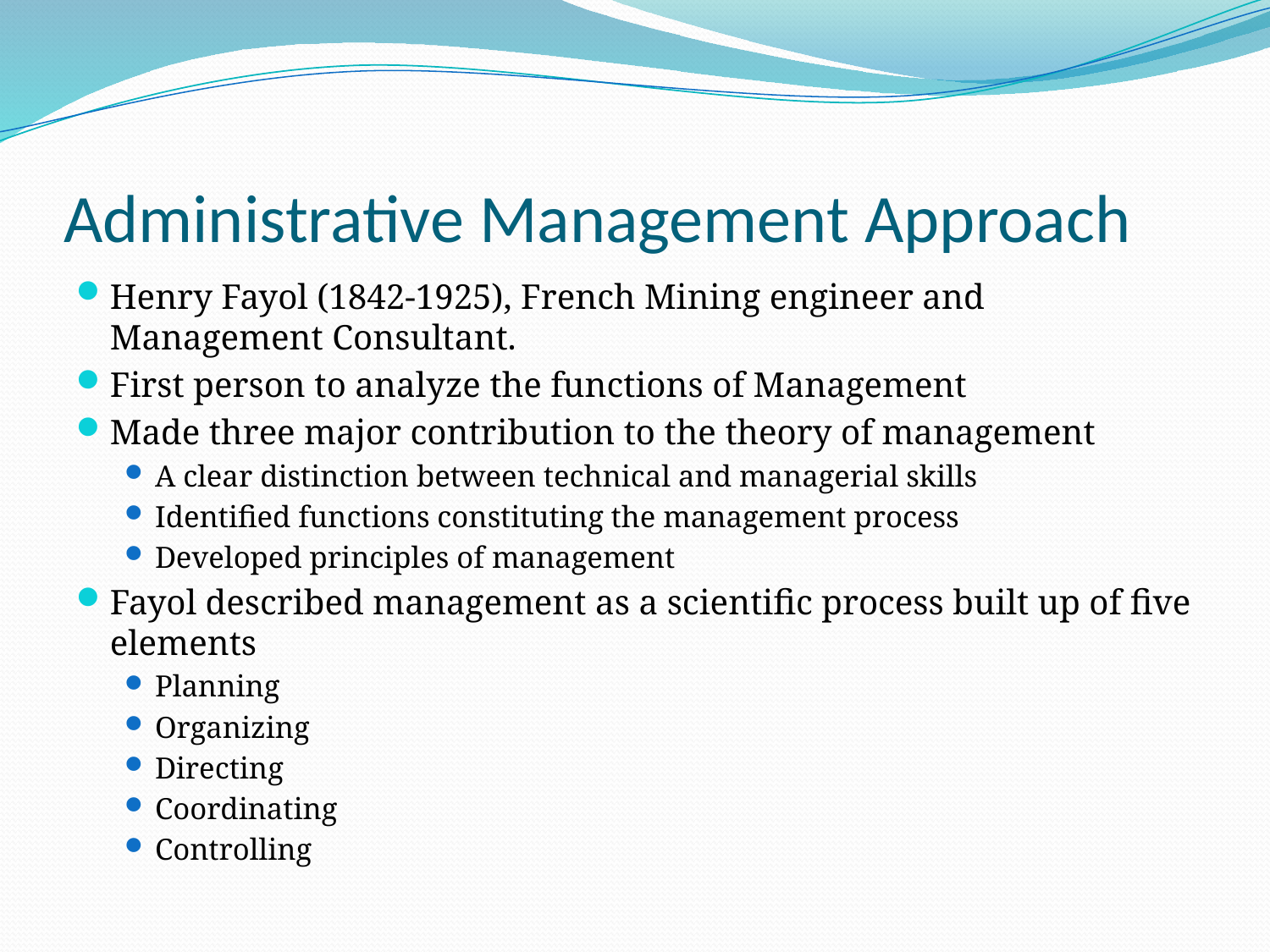

# Administrative Management Approach
Henry Fayol (1842-1925), French Mining engineer and Management Consultant.
First person to analyze the functions of Management
Made three major contribution to the theory of management
A clear distinction between technical and managerial skills
Identified functions constituting the management process
Developed principles of management
Fayol described management as a scientific process built up of five elements
Planning
Organizing
Directing
Coordinating
Controlling